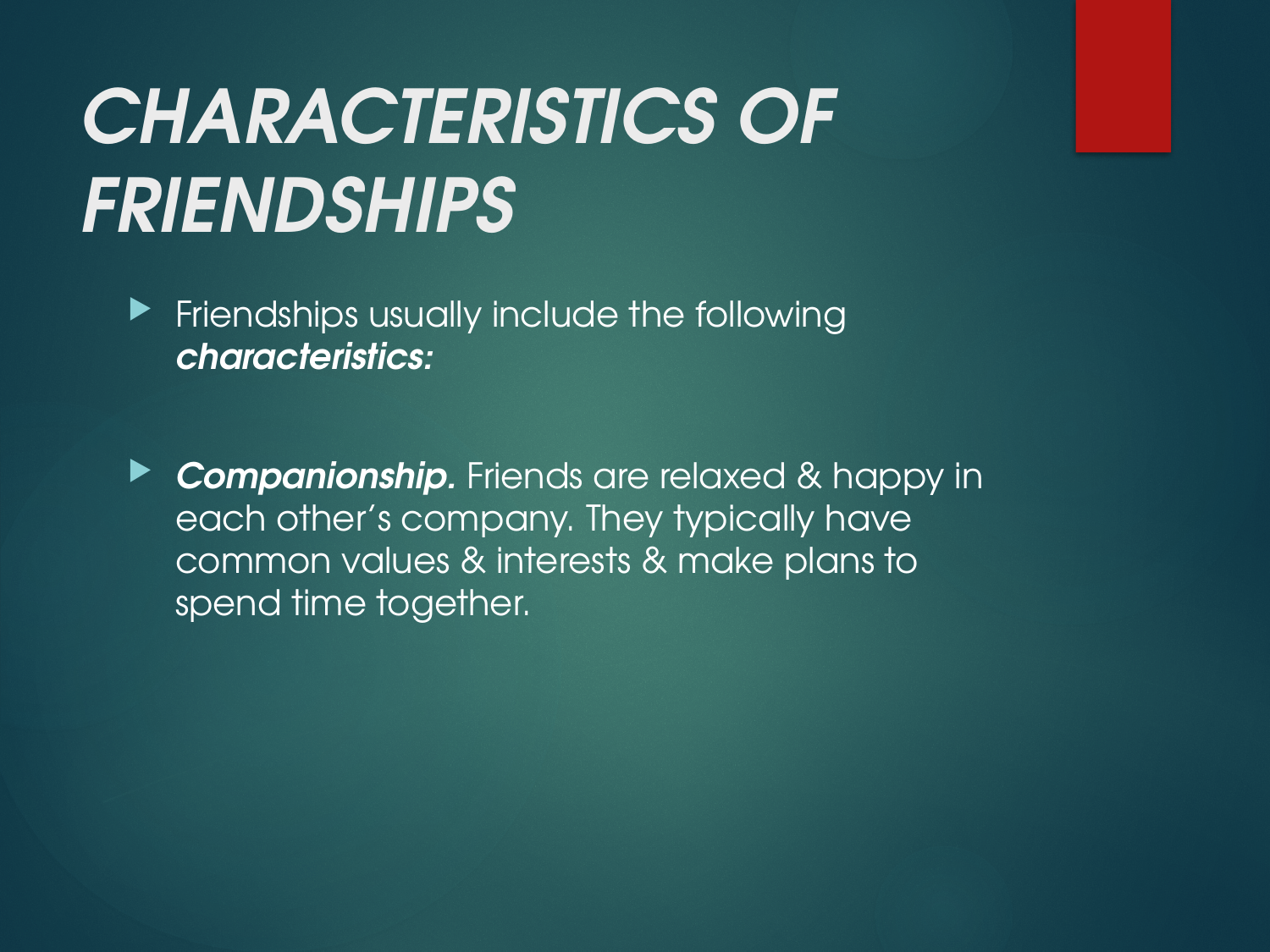

# CHARACTERISTICS OF FRIENDSHIPS
Friendships usually include the following characteristics:

Companionship. Friends are relaxed & happy in each other’s company. They typically have common values & interests & make plans to spend time together.